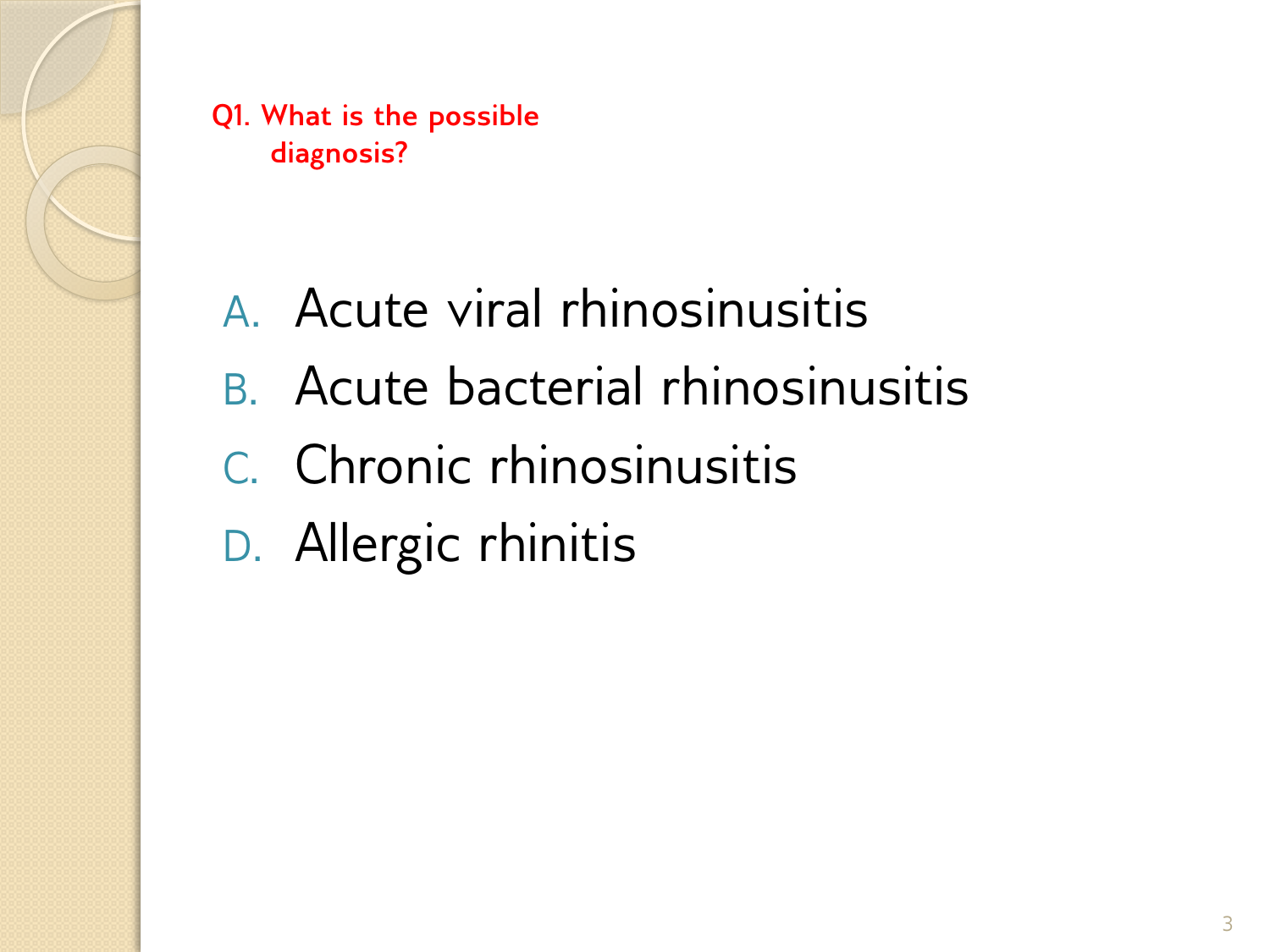

# Q1. What is the possible diagnosis?
Acute viral rhinosinusitis
Acute bacterial rhinosinusitis
Chronic rhinosinusitis
Allergic rhinitis

3